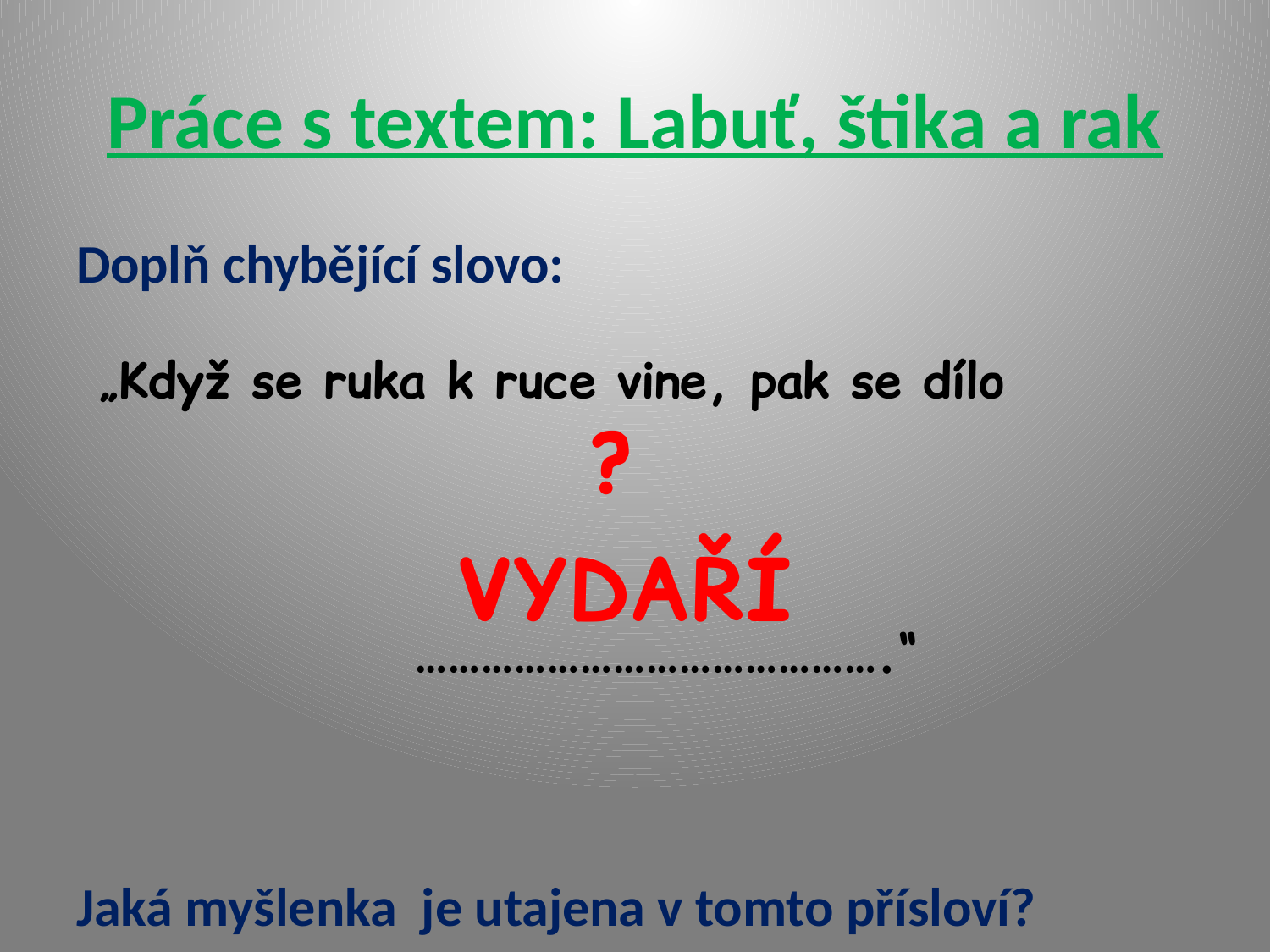

# Práce s textem: Labuť, štika a rak
Doplň chybějící slovo:

   „Když se ruka k ruce vine, pak se dílo

…………………………………….“

Jaká myšlenka  je utajena v tomto přísloví?
?
VYDAŘÍ